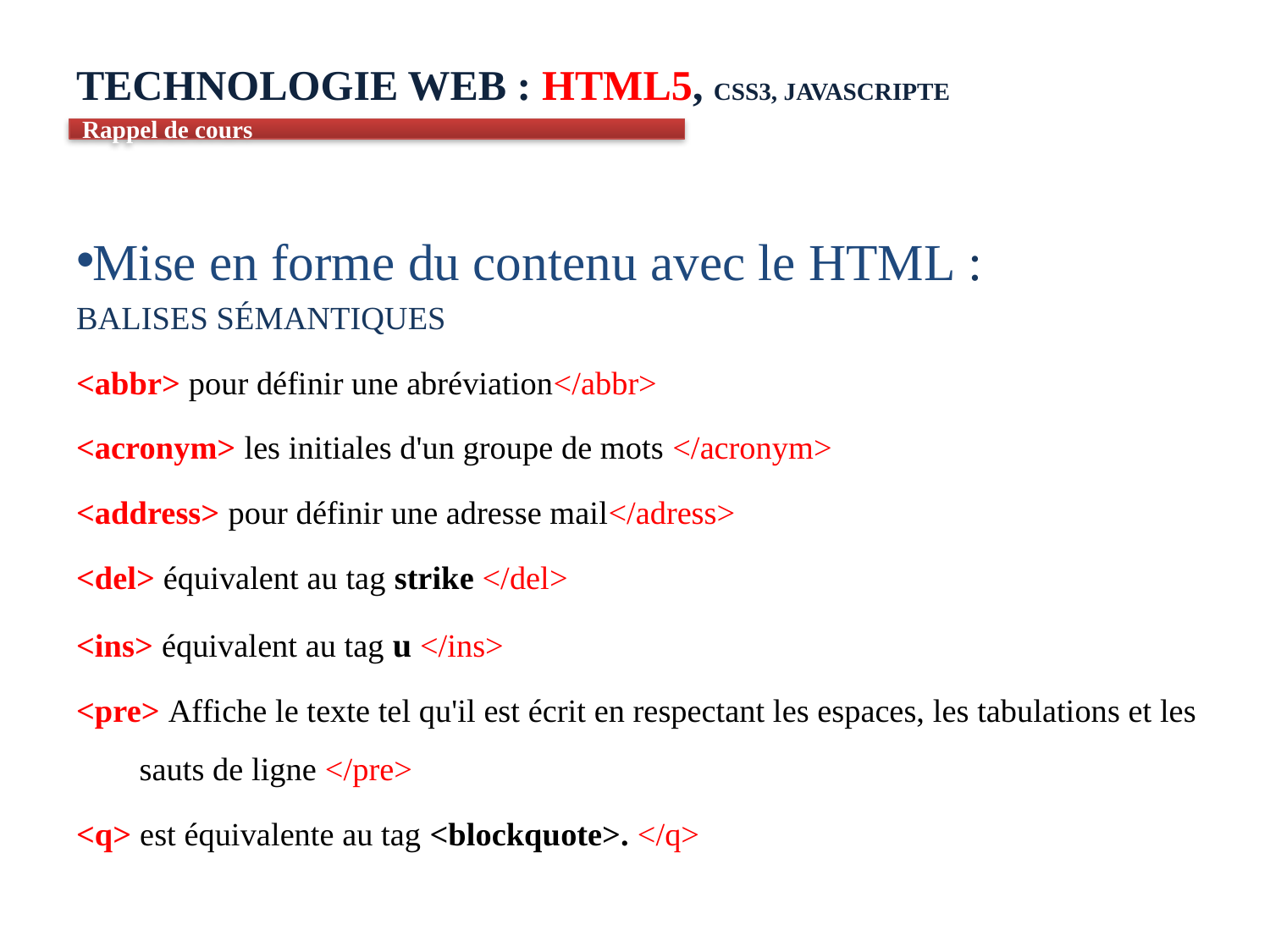

# TECHNOLOGIE WEB : HTML5, CSS3, JAVASCRIPTE
Rappel de cours
Mise en forme du contenu avec le HTML :
Balises sémantiques
<abbr> pour définir une abréviation</abbr>
<acronym> les initiales d'un groupe de mots </acronym>
<address> pour définir une adresse mail</adress>
<del> équivalent au tag strike </del>
<ins> équivalent au tag u </ins>
<pre> Affiche le texte tel qu'il est écrit en respectant les espaces, les tabulations et les sauts de ligne </pre>
<q> est équivalente au tag <blockquote>. </q>